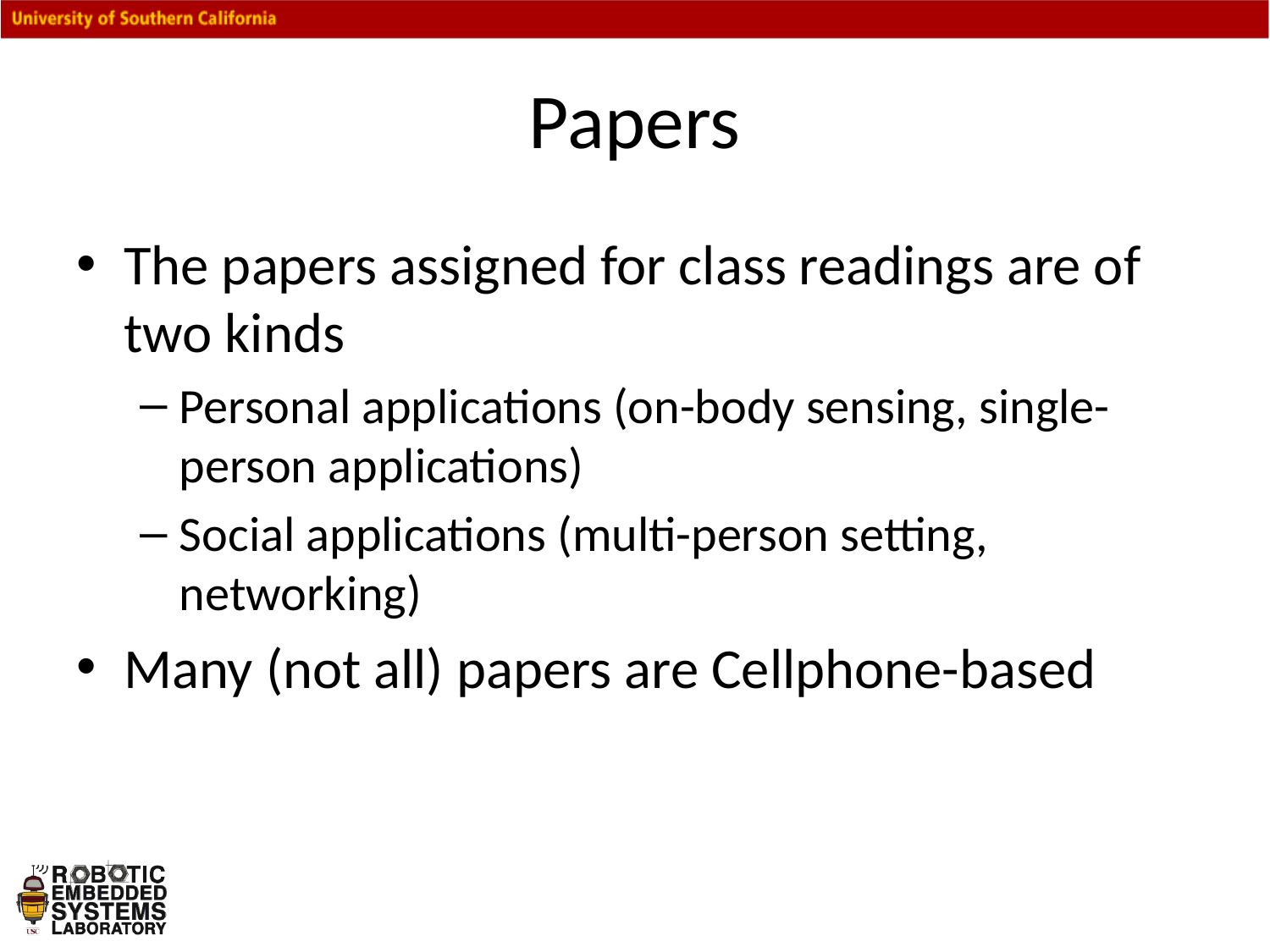

# Papers
The papers assigned for class readings are of two kinds
Personal applications (on-body sensing, single-person applications)
Social applications (multi-person setting, networking)
Many (not all) papers are Cellphone-based